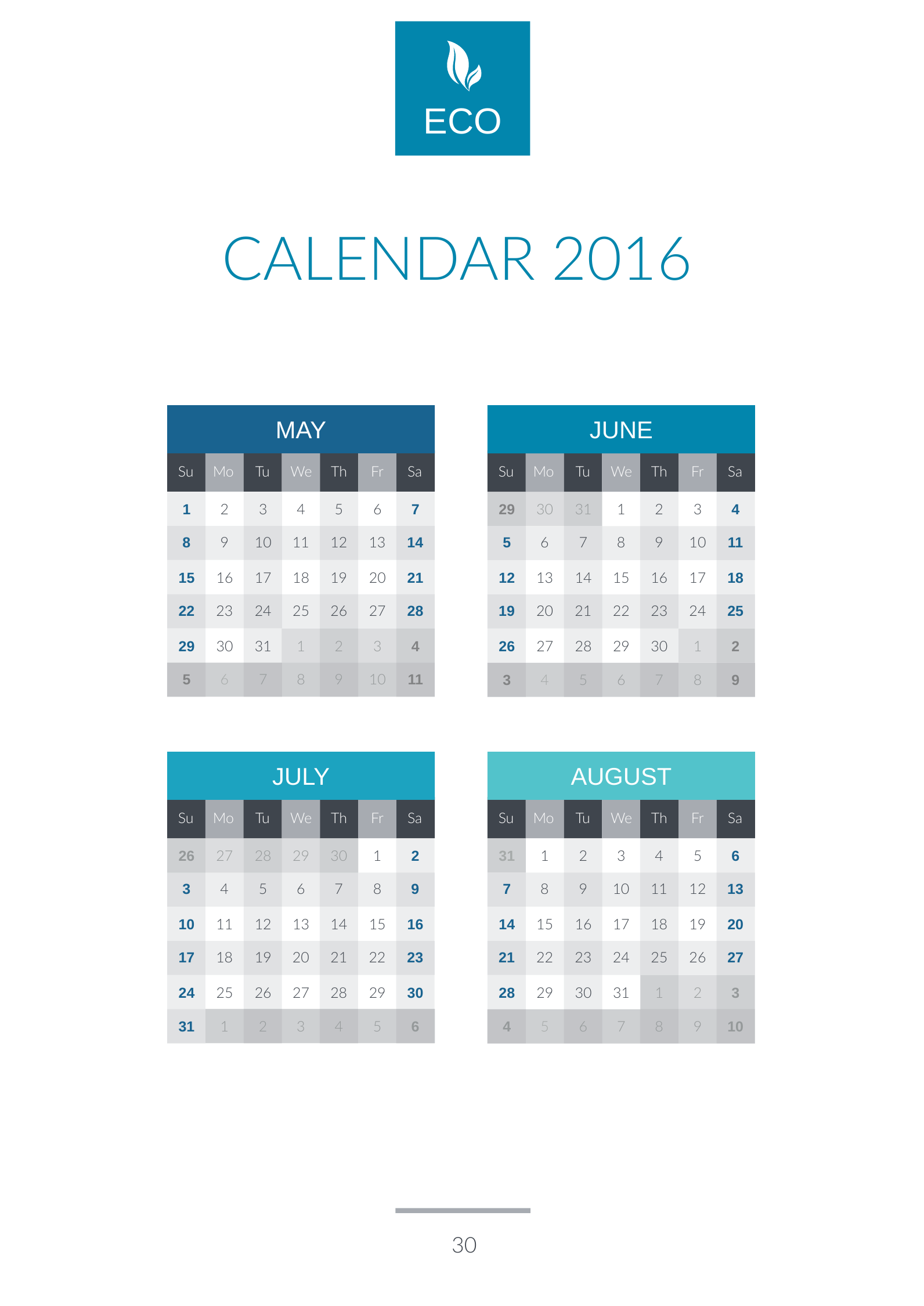

# Calendar 2016

MAY
JUNE

Su
Mo
Tu
We
Th
Fr
Sa
Su
Mo
Tu
We
Th
Fr
Sa

1
2
3
4
5
6
7
29
30
31
1
2
3
4

8
9
10
11
12
13
14
5
6
7
8
9
10
11
15
16
17
18
19
20
21
12
13
14
15
16
17
18

22
23
24
25
26
27
28
19
20
21
22
23
24
25

29
30
31
1
2
3
4
26
27
28
29
30
1
2

5
6
7
8
9
10
11
3
4
5
6
7
8
9

JULY
AUGUST

Su
Mo
Tu
We
Th
Fr
Sa
Su
Mo
Tu
We
Th
Fr
Sa

26
27
28
29
30
1
2
31
1
2
3
4
5
6

3
4
5
6
7
8
9
7
8
9
10
11
12
13
10
11
12
13
14
15
16
14
15
16
17
18
19
20

17
18
19
20
21
22
23
21
22
23
24
25
26
27

24
25
26
27
28
29
30
28
29
30
31
1
2
3

31
1
2
3
4
5
6
4
5
6
7
8
9
10
30